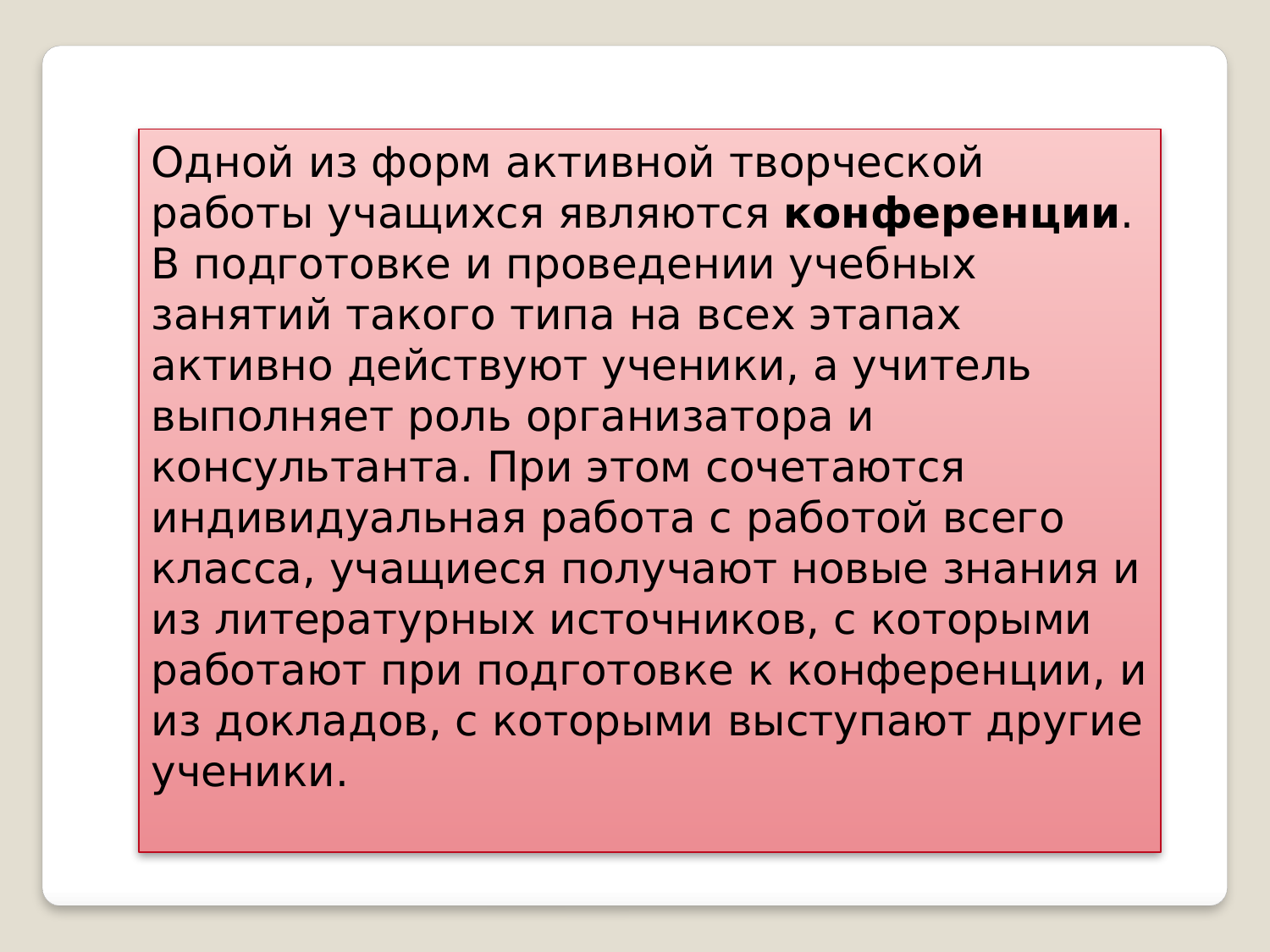

Одной из форм активной творческой работы учащихся являются конференции. В подготовке и проведении учебных занятий такого типа на всех этапах активно действуют ученики, а учитель выполняет роль организатора и консультанта. При этом сочетаются индивидуальная работа с работой всего класса, учащиеся получают новые знания и из литературных источников, с которыми работают при подготовке к конференции, и из докладов, с которыми выступают другие ученики.